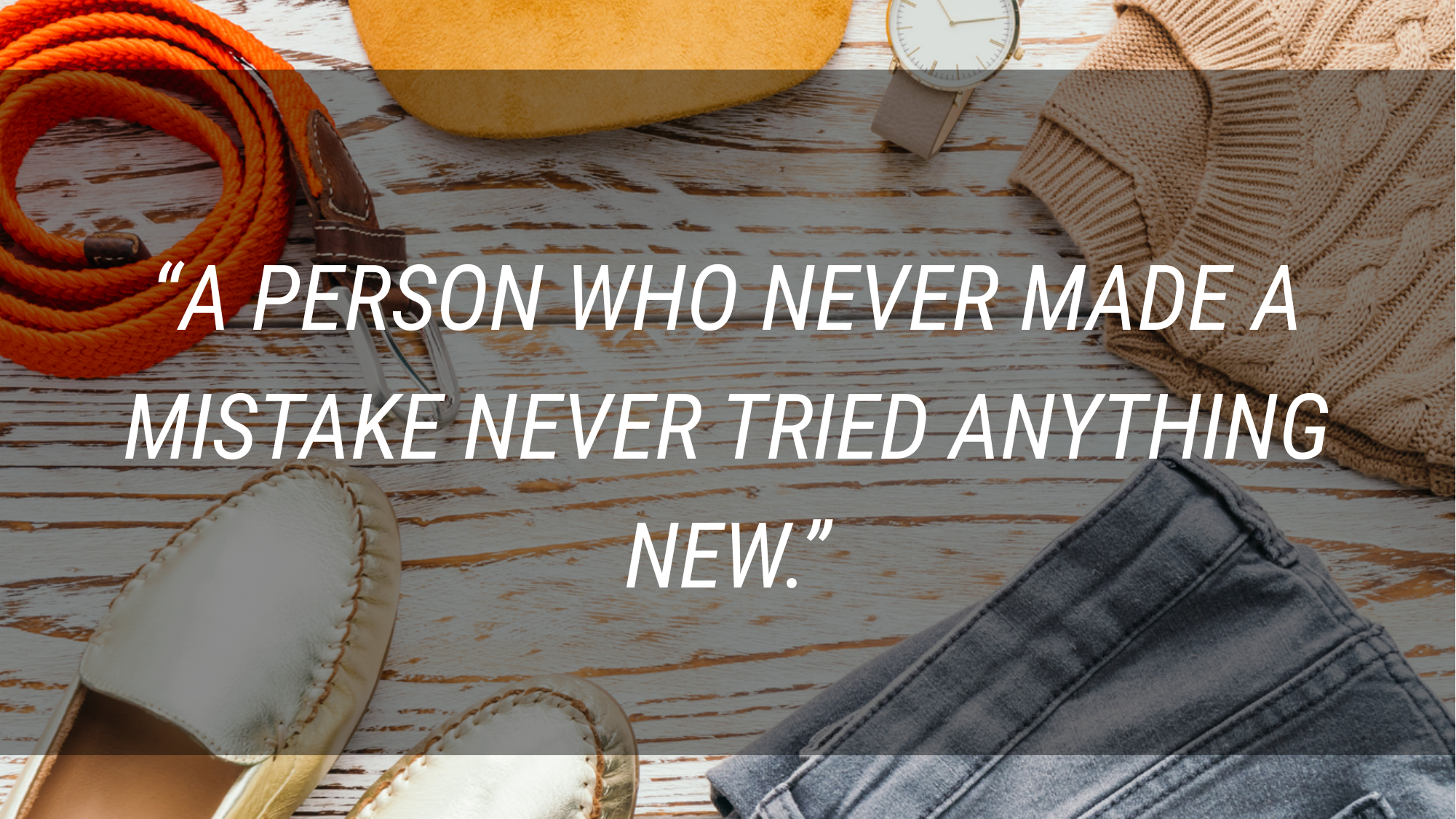

“A PERSON WHO NEVER MADE A MISTAKE NEVER TRIED ANYTHING NEW.”